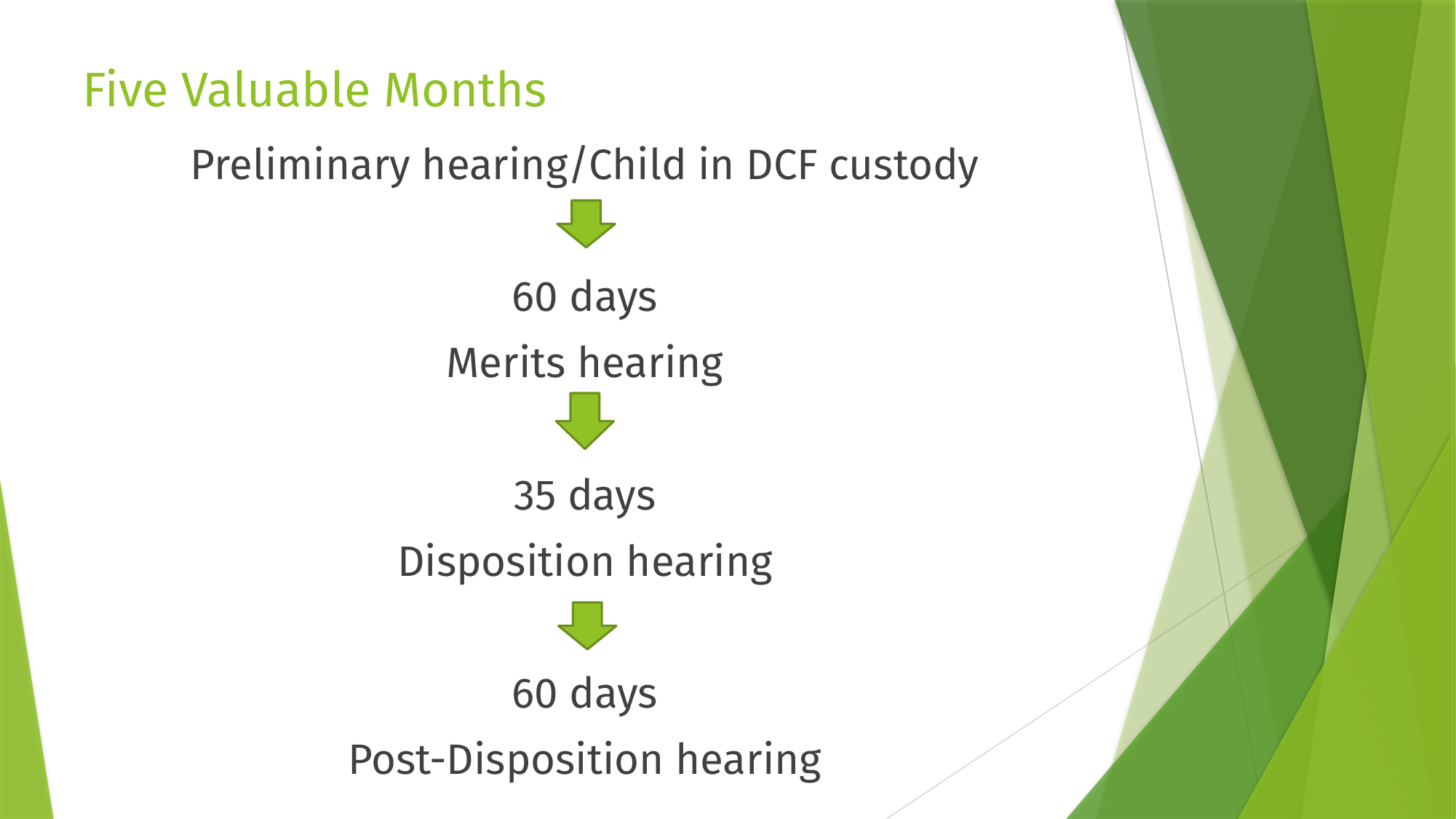

# Five Valuable Months
Preliminary hearing/Child in DCF custody

60 days
Merits hearing

35 days
Disposition hearing

60 days
Post-Disposition hearing